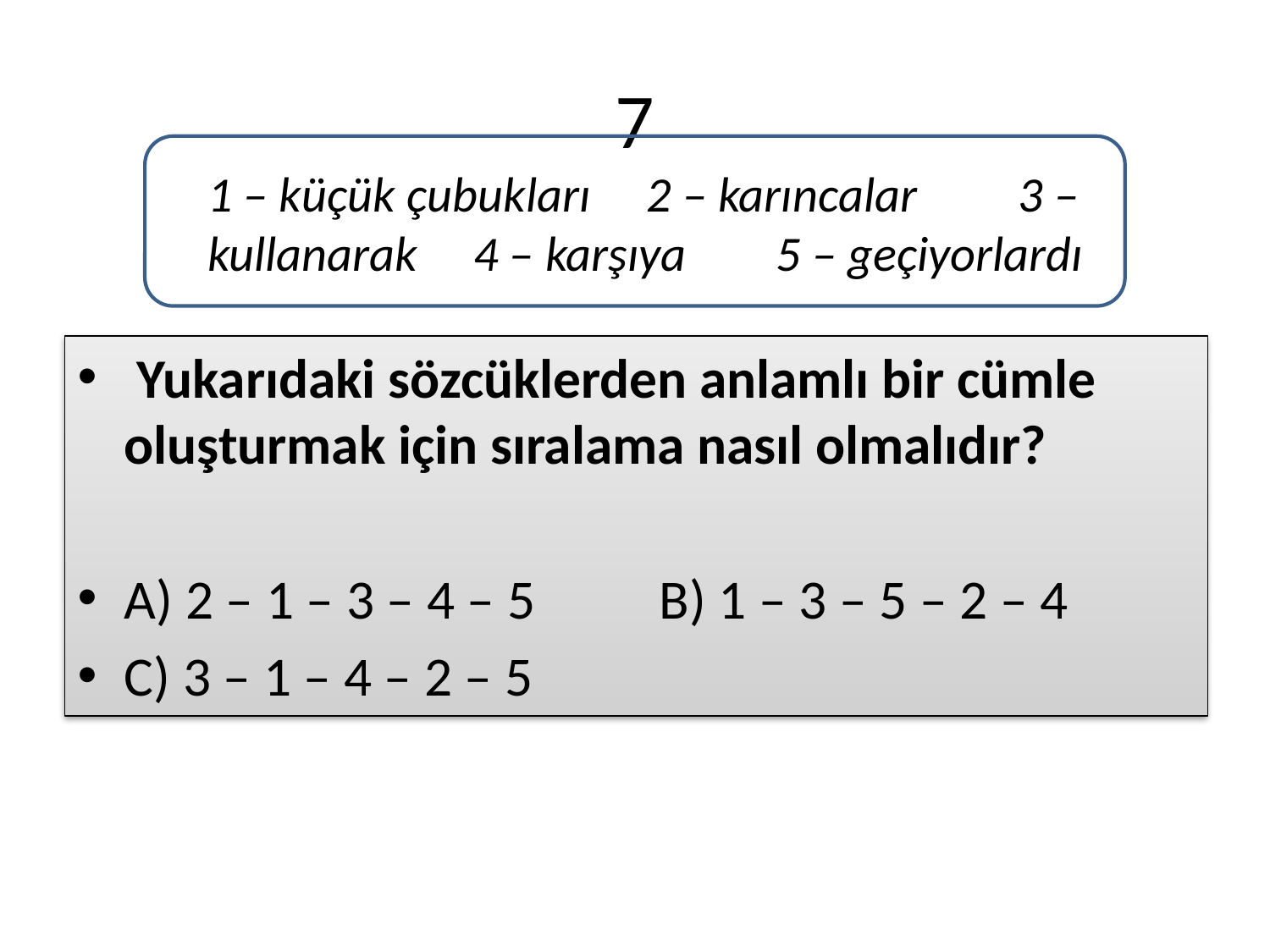

# 7

1 – küçük çubukları     2 – karıncalar         3 – kullanarak     4 – karşıya        5 – geçiyorlardı

 Yukarıdaki sözcüklerden anlamlı bir cümle oluşturmak için sıralama nasıl olmalıdır?

A) 2 – 1 – 3 – 4 – 5 	   B) 1 – 3 – 5 – 2 – 4
C) 3 – 1 – 4 – 2 – 5